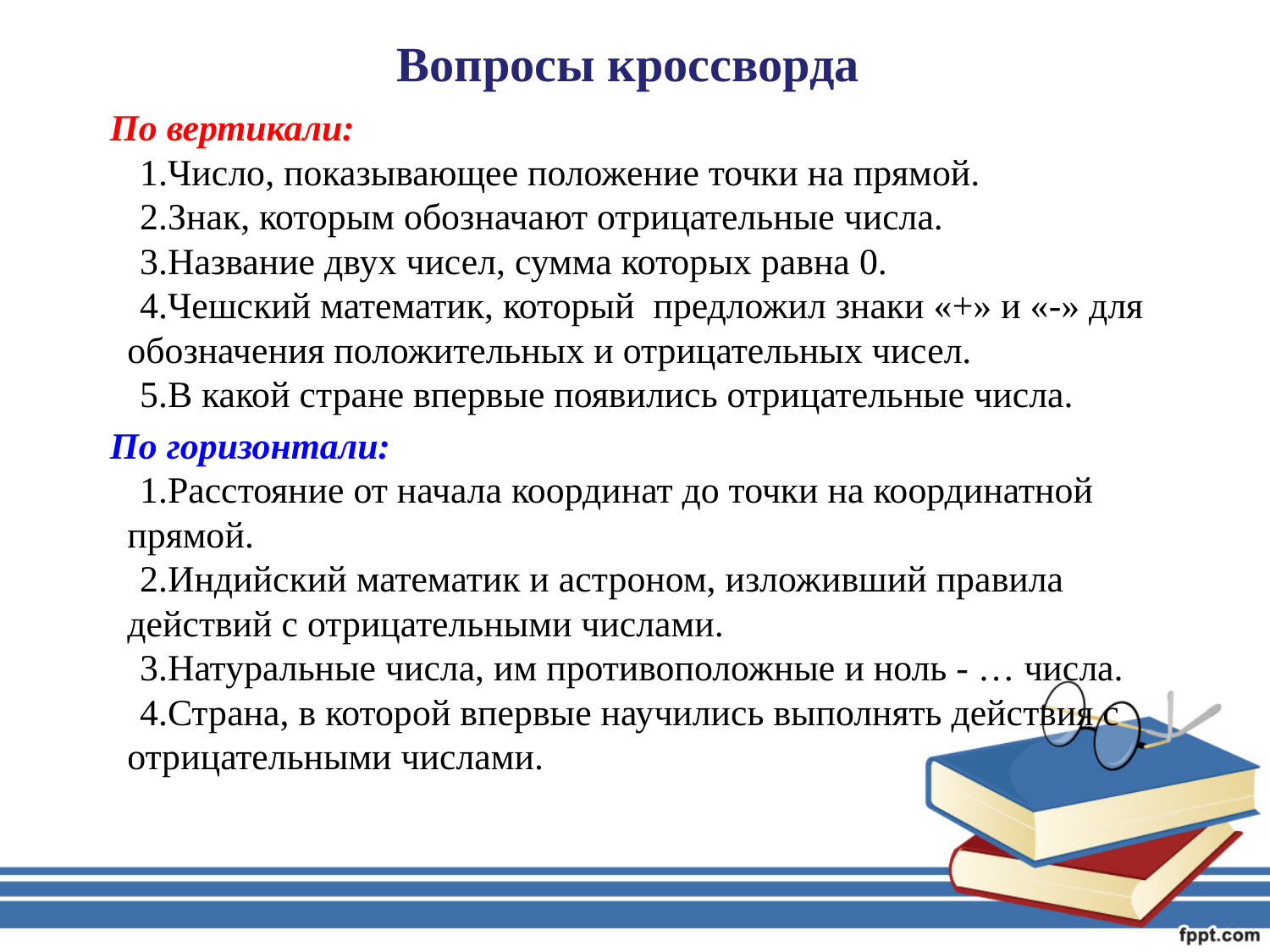

Вопросы кроссворда
По вертикали:
Число, показывающее положение точки на прямой.
Знак, которым обозначают отрицательные числа.
Название двух чисел, сумма которых равна 0.
Чешский математик, который  предложил знаки «+» и «-» для обозначения положительных и отрицательных чисел.
В какой стране впервые появились отрицательные числа.
По горизонтали:
Расстояние от начала координат до точки на координатной прямой.
Индийский математик и астроном, изложивший правила действий с отрицательными числами.
Натуральные числа, им противоположные и ноль - … числа.
Страна, в которой впервые научились выполнять действия с отрицательными числами.